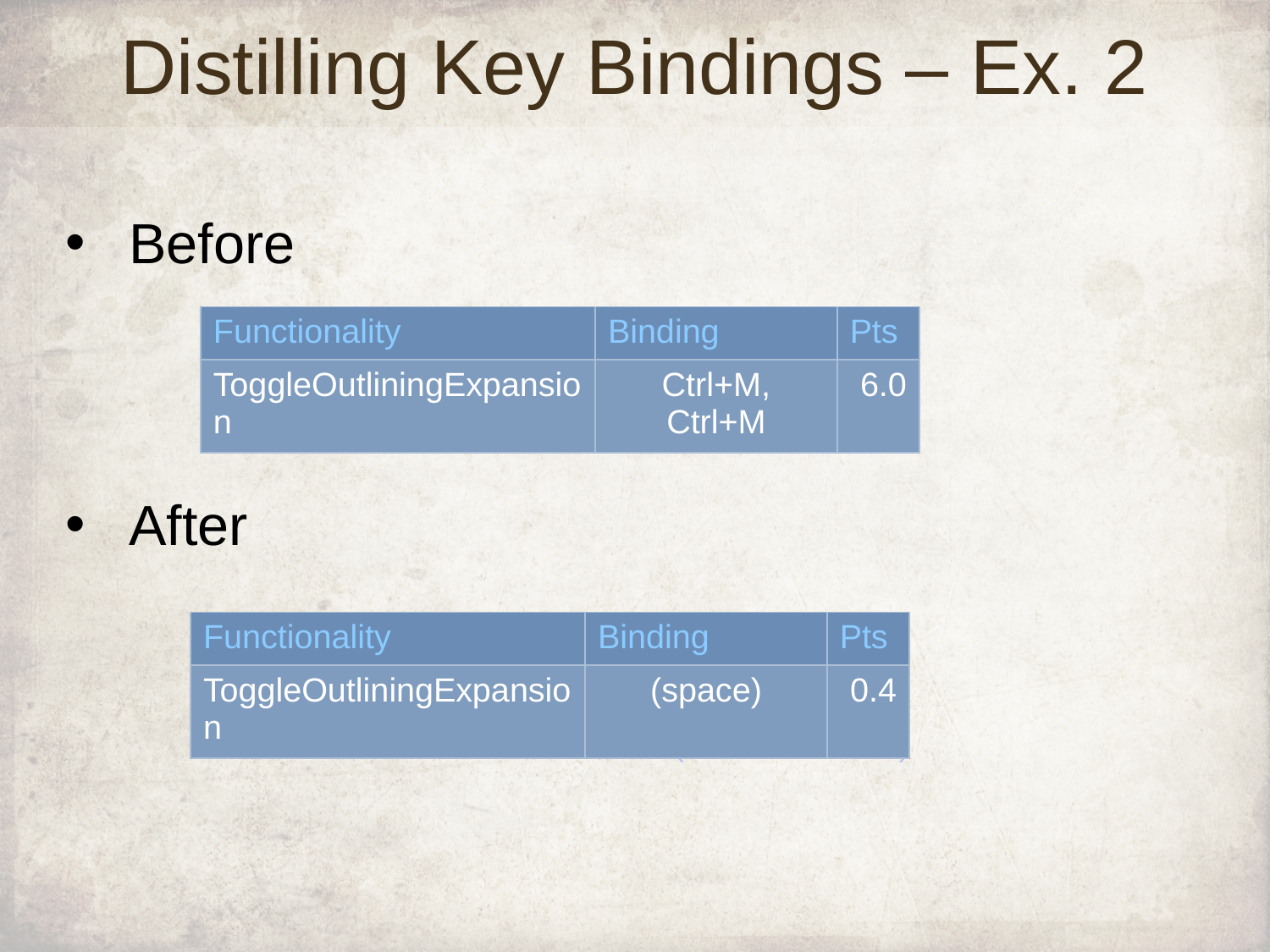

# Distilling Key Bindings – Ex. 2
 Before
 After
| Functionality | Binding | Pts |
| --- | --- | --- |
| ToggleOutliningExpansion | Ctrl+M, Ctrl+M | 6.0 |
| Functionality | Binding | Pts |
| --- | --- | --- |
| ToggleOutliningExpansion | (space) | 0.4 |
(15 times easier)